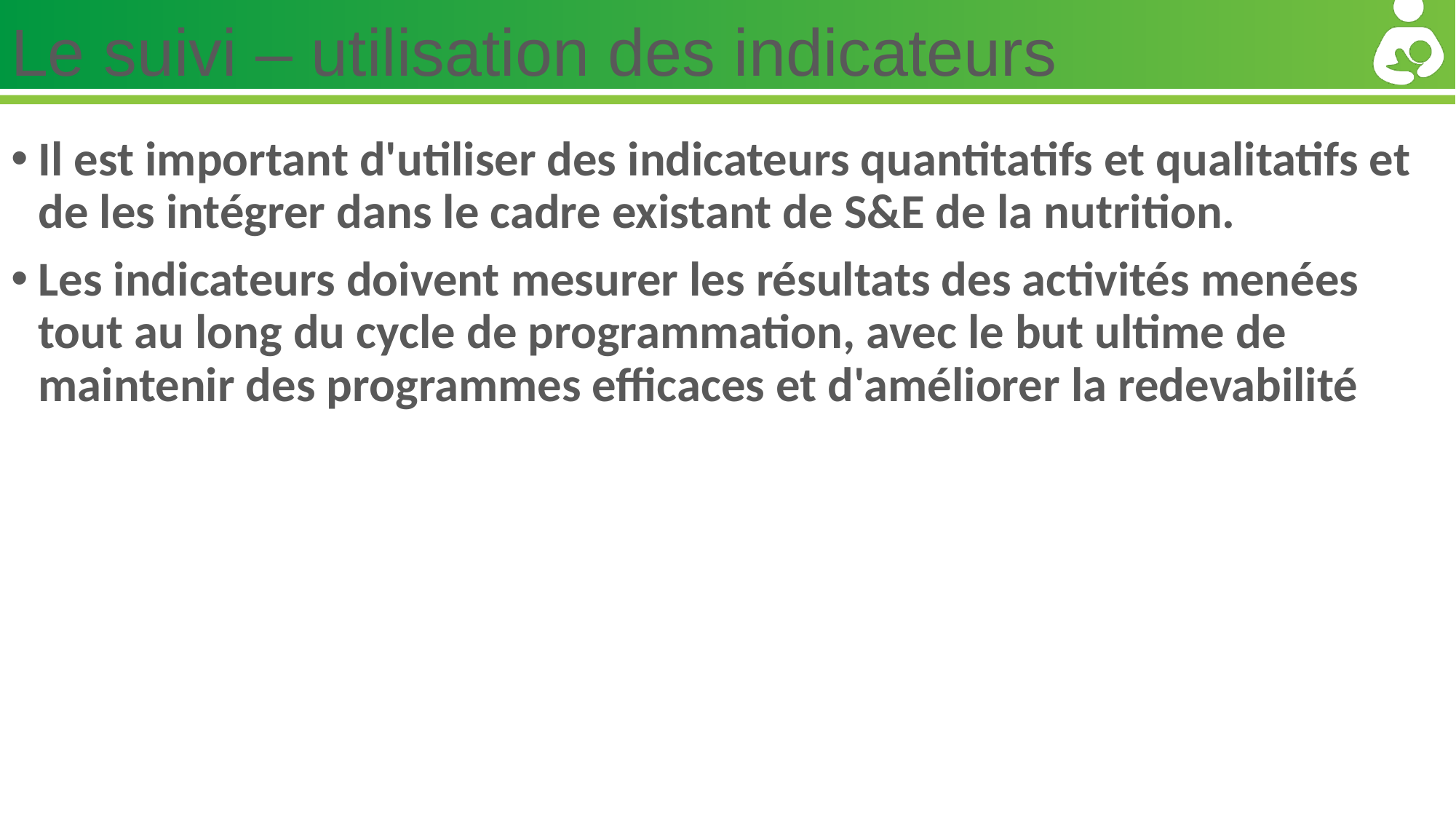

# Le suivi – utilisation des indicateurs
Il est important d'utiliser des indicateurs quantitatifs et qualitatifs et de les intégrer dans le cadre existant de S&E de la nutrition.
Les indicateurs doivent mesurer les résultats des activités menées tout au long du cycle de programmation, avec le but ultime de maintenir des programmes efficaces et d'améliorer la redevabilité